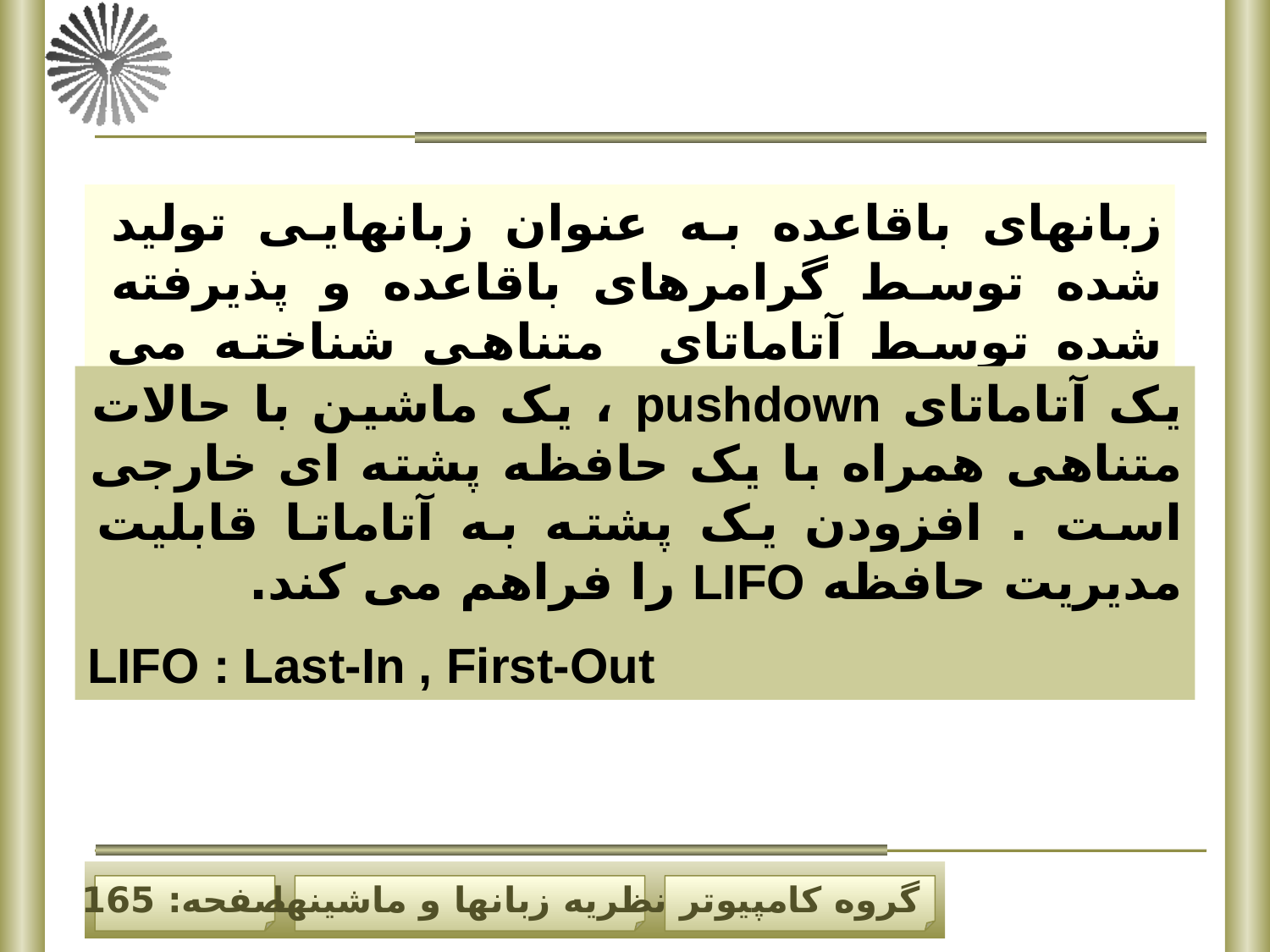

زبانهای باقاعده به عنوان زبانهایی تولید شده توسط گرامرهای باقاعده و پذیرفته شده توسط آتاماتای  متناهی شناخته می شود.
یک آتاماتای pushdown ، یک ماشین با حالات متناهی همراه با یک حافظه پشته ای خارجی است . افزودن یک پشته به آتاماتا قابلیت مدیریت حافظه LIFO را فراهم می کند.
LIFO : Last-In , First-Out